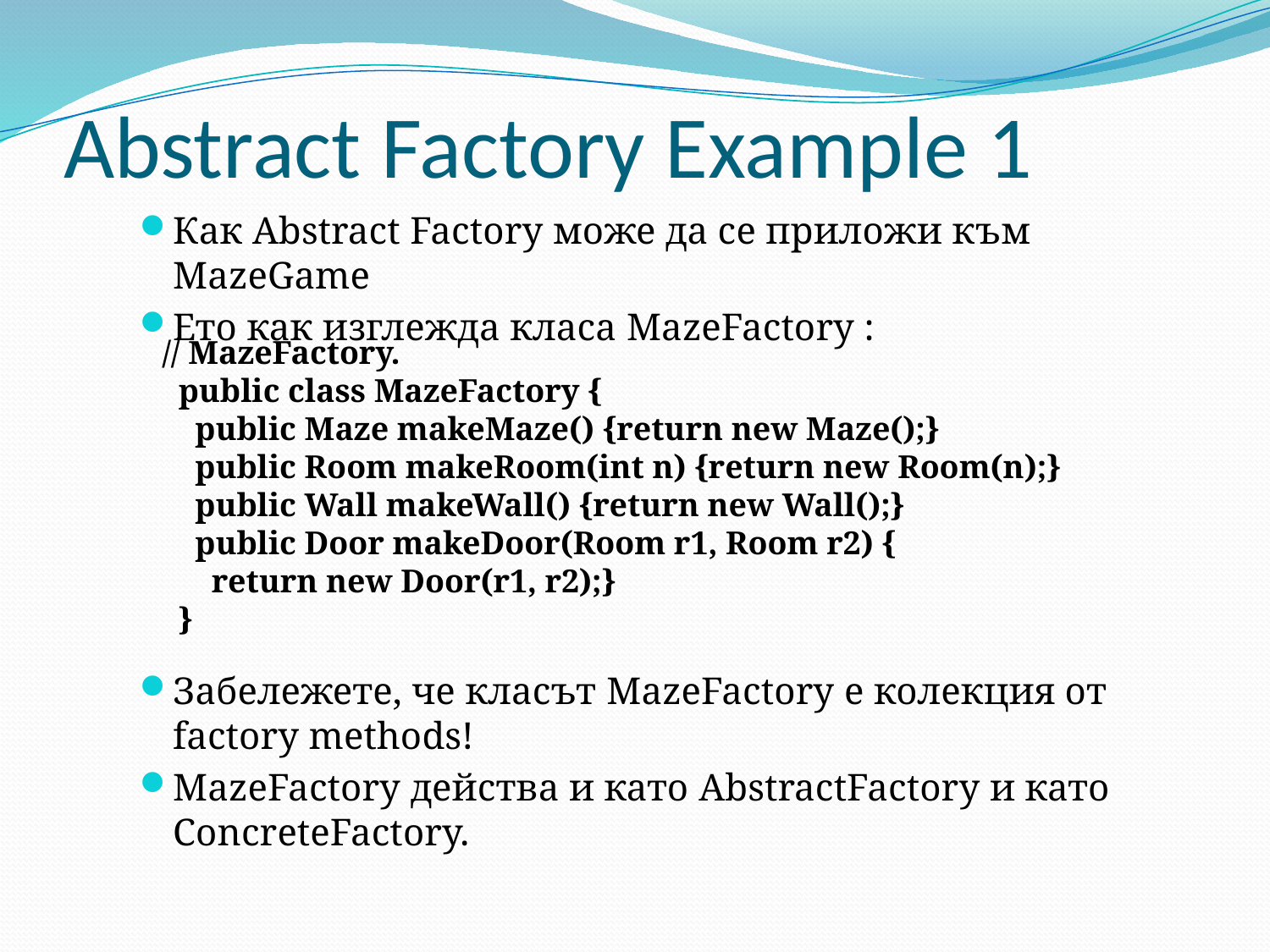

# Abstract Factory Example 1
Как Abstract Factory може да се приложи към MazeGame
Ето как изглежда класа MazeFactory :

Забележете, че класът MazeFactory е колекция от factory methods!
MazeFactory действа и като AbstractFactory и като ConcreteFactory.
 // MazeFactory.
   public class MazeFactory {
     public Maze makeMaze() {return new Maze();}
     public Room makeRoom(int n) {return new Room(n);}
     public Wall makeWall() {return new Wall();}
     public Door makeDoor(Room r1, Room r2) {
       return new Door(r1, r2);}
   }